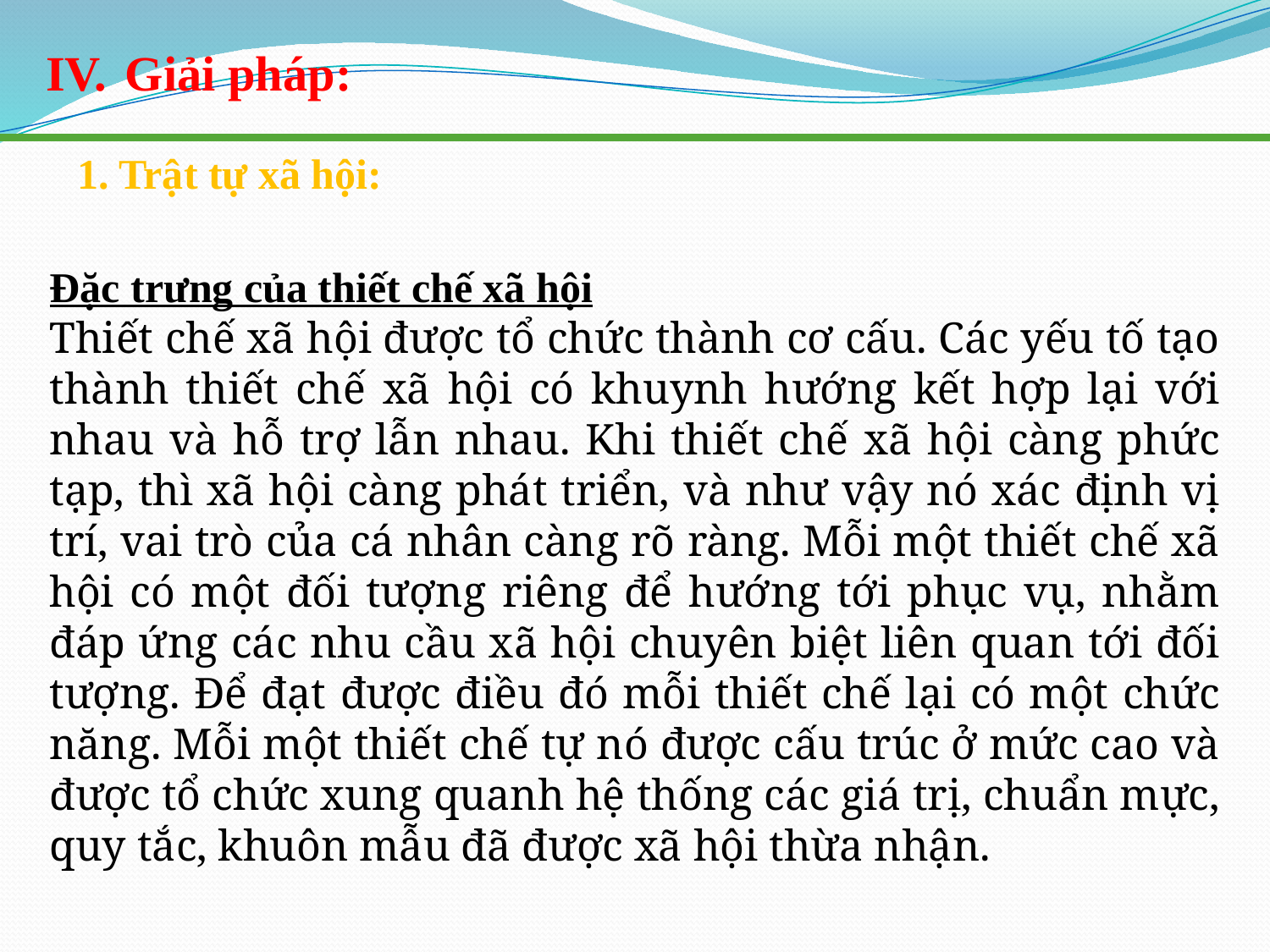

Giải pháp:
1. Trật tự xã hội:
Đặc trưng của thiết chế xã hội
Thiết chế xã hội được tổ chức thành cơ cấu. Các yếu tố tạo thành thiết chế xã hội có khuynh hướng kết hợp lại với nhau và hỗ trợ lẫn nhau. Khi thiết chế xã hội càng phức tạp, thì xã hội càng phát triển, và như vậy nó xác định vị trí, vai trò của cá nhân càng rõ ràng. Mỗi một thiết chế xã hội có một đối tượng riêng để hướng tới phục vụ, nhằm đáp ứng các nhu cầu xã hội chuyên biệt liên quan tới đối tượng. Để đạt được điều đó mỗi thiết chế lại có một chức năng. Mỗi một thiết chế tự nó được cấu trúc ở mức cao và được tổ chức xung quanh hệ thống các giá trị, chuẩn mực, quy tắc, khuôn mẫu đã được xã hội thừa nhận.